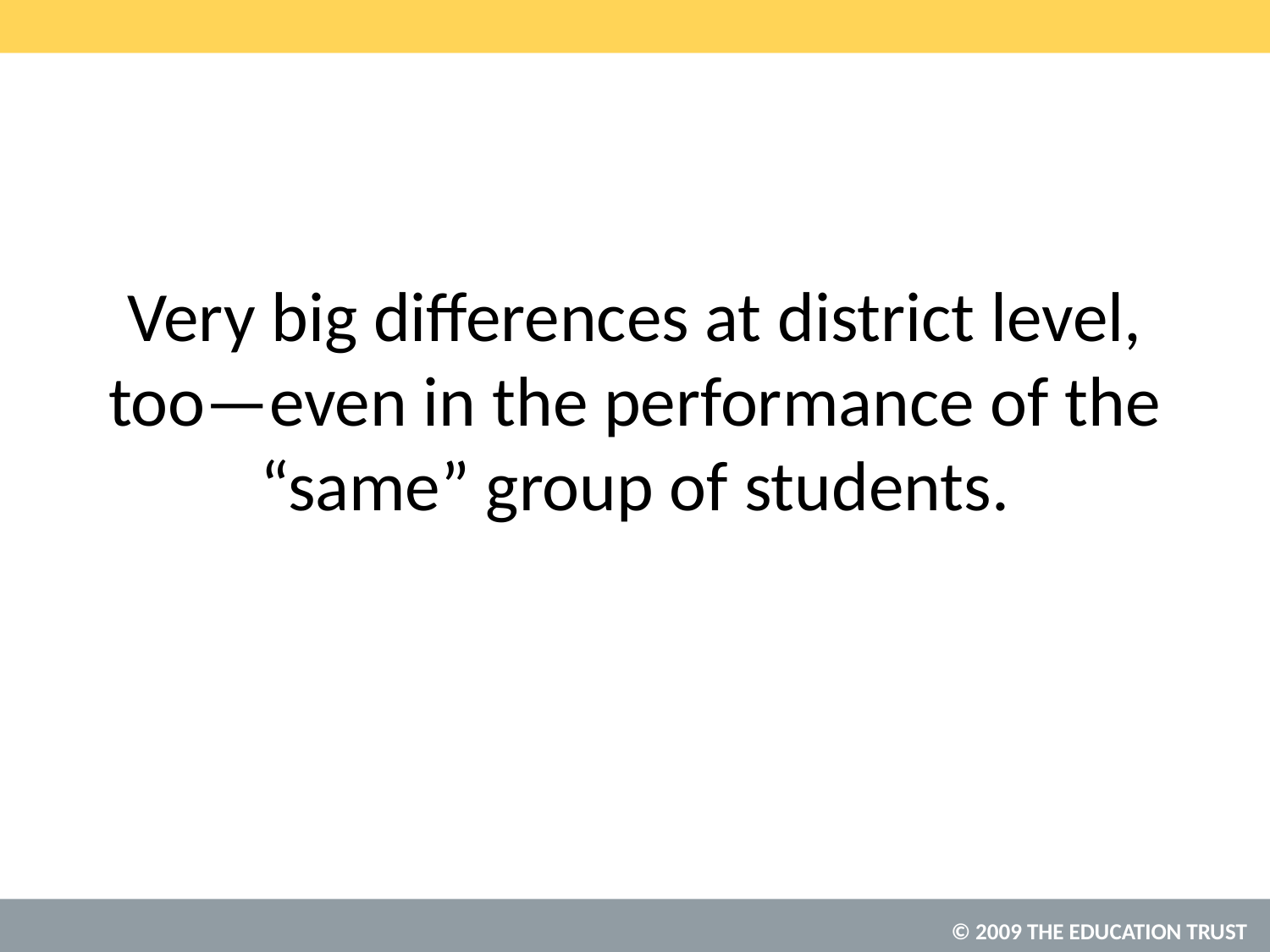

# Very big differences at district level, too—even in the performance of the “same” group of students.